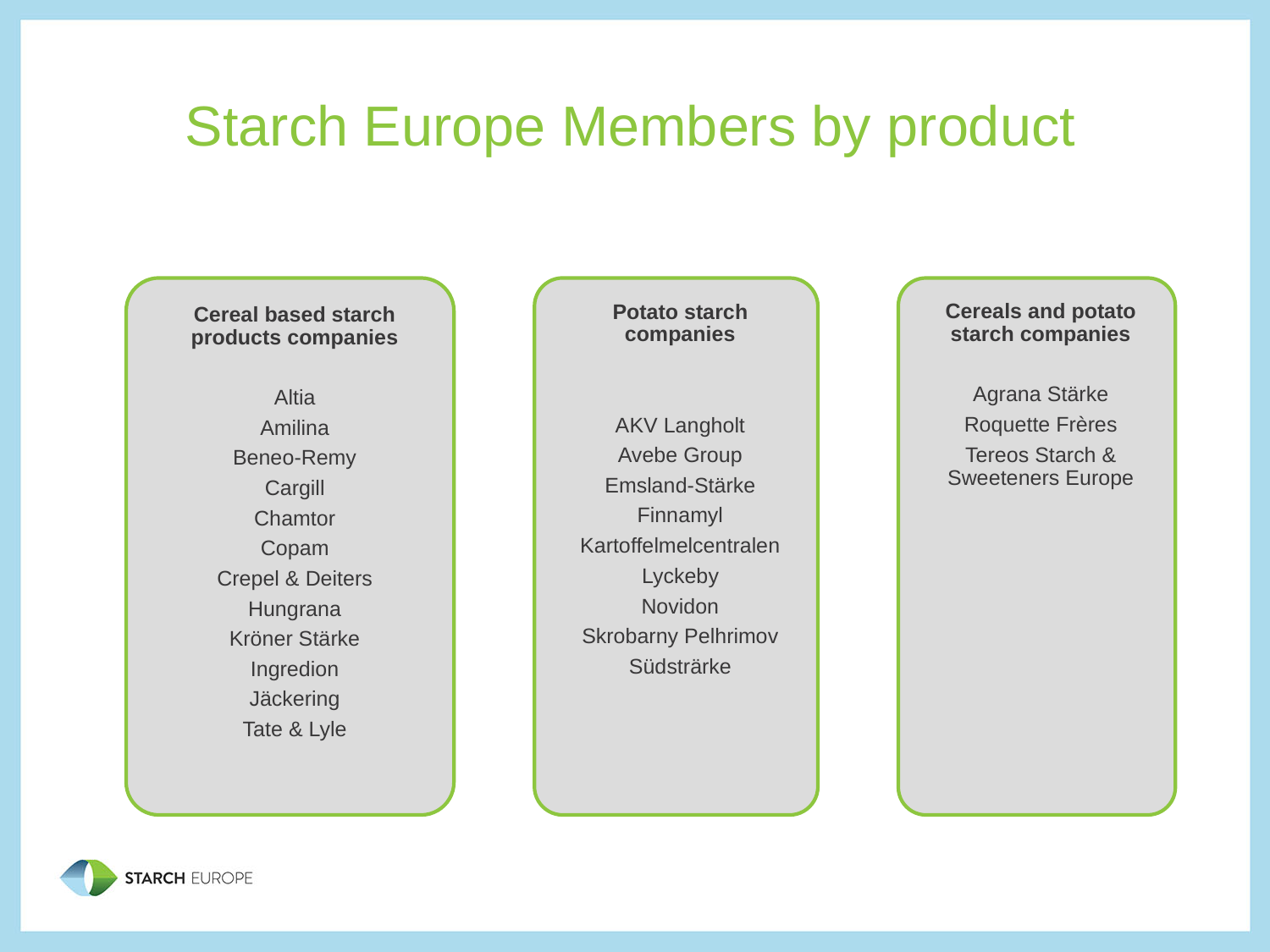

# Starch Europe Members by product
Cereal based starch products companies

Altia
Amilina
Beneo-Remy
Cargill
Chamtor
Copam
Crepel & Deiters
Hungrana
Kröner Stärke
Ingredion
Jäckering
Tate & Lyle

Potato starch companies

AKV Langholt
Avebe Group
Emsland-Stärke
Finnamyl
Kartoffelmelcentralen
Lyckeby
Novidon
Skrobarny Pelhrimov
Südsträrke

Cereals and potato starch companies

Agrana Stärke
Roquette Frères
Tereos Starch & Sweeteners Europe